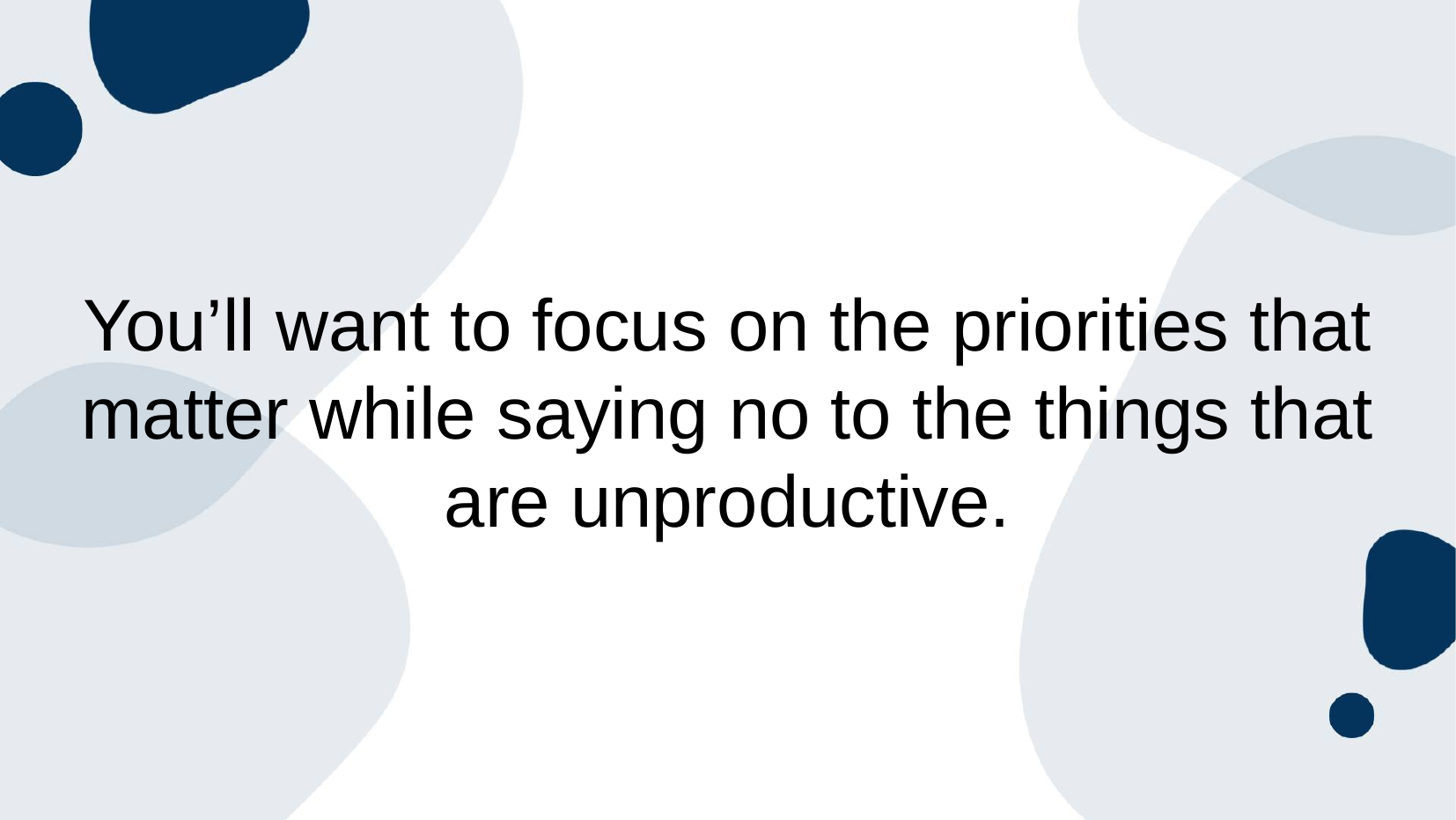

# You’ll want to focus on the priorities that matter while saying no to the things that are unproductive.